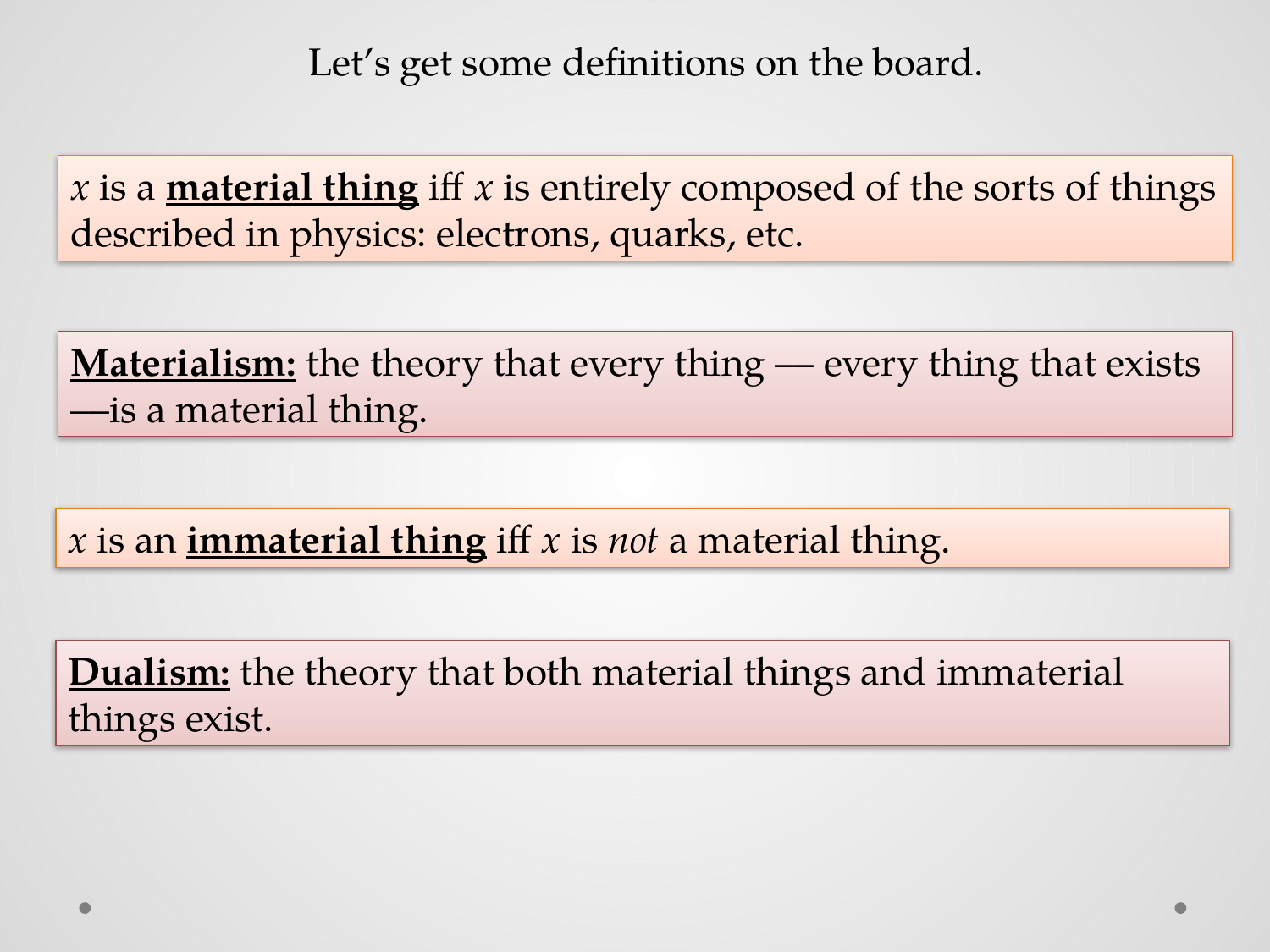

Let’s get some definitions on the board.
x is a material thing iff x is entirely composed of the sorts of things described in physics: electrons, quarks, etc.
Materialism: the theory that every thing –– every thing that exists ––is a material thing.
x is an immaterial thing iff x is not a material thing.
Dualism: the theory that both material things and immaterial things exist.